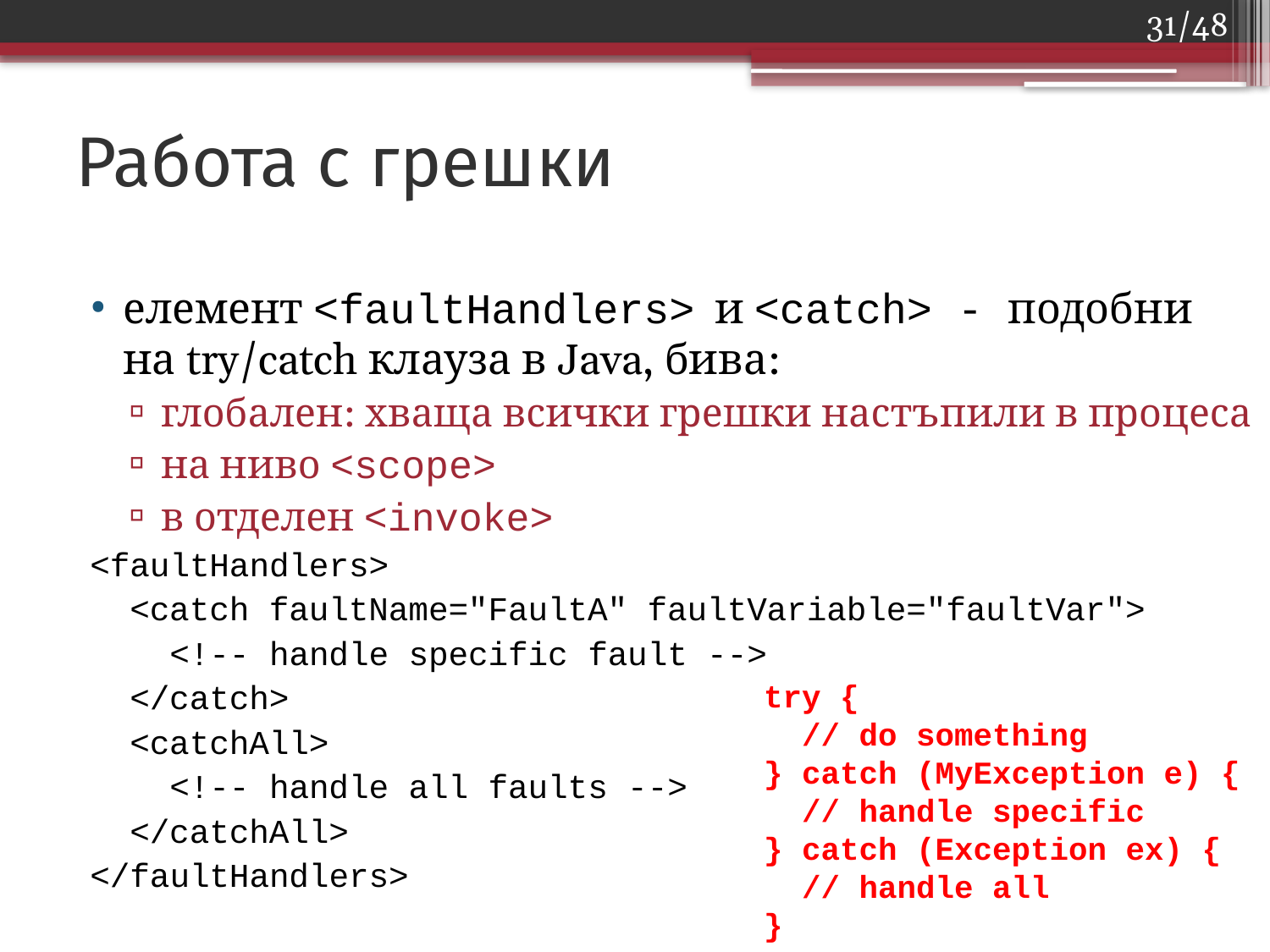

31/48
# Работа с грешки
елемент <faultHandlers>  и <catch> - подобни  на try/catch клауза в Java, бива:
глобален: хваща всички грешки настъпили в процеса
на ниво <scope>
в отделен <invoke>
<faultHandlers>
  <catch faultName="FaultA" faultVariable="faultVar">
    <!-- handle specific fault -->
  </catch>
  <catchAll>
    <!-- handle all faults -->
  </catchAll>
</faultHandlers>
try {
  // do something
} catch (MyException e) {
  // handle specific
} catch (Exception ex) {
  // handle all
}